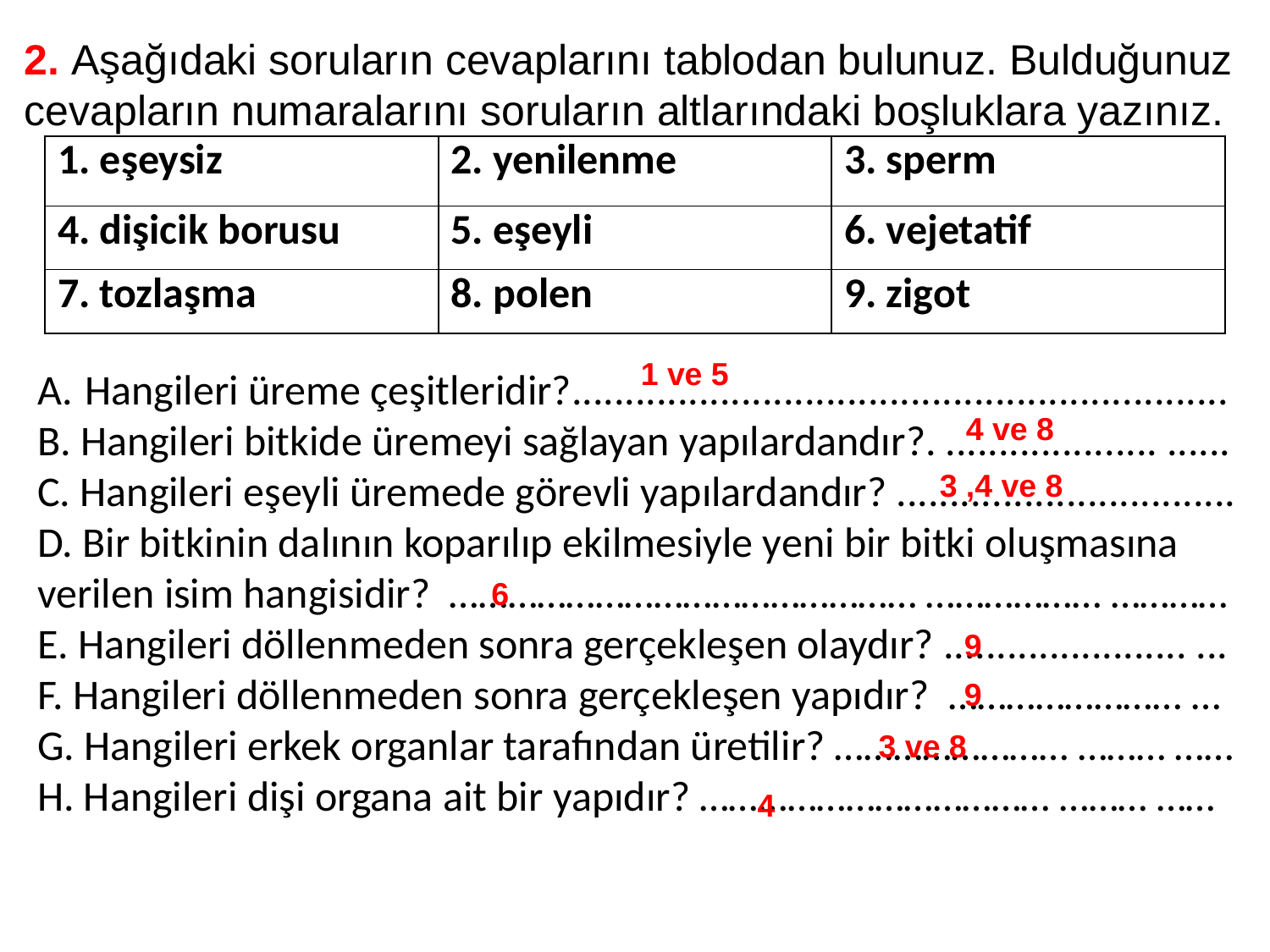

2. Aşağıdaki soruların cevaplarını tablodan bulunuz. Bulduğunuz cevapların numaralarını soruların altlarındaki boşluklara yazınız.
| 1. eşeysiz | 2. yenilenme | 3. sperm |
| --- | --- | --- |
| 4. dişicik borusu | 5. eşeyli | 6. vejetatif |
| 7. tozlaşma | 8. polen | 9. zigot |
1 ve 5
Hangileri üreme çeşitleridir?..............................................................
B. Hangileri bitkide üremeyi sağlayan yapılardandır?. .................... ...... C. Hangileri eşeyli üremede görevli yapılardandır? ................................
D. Bir bitkinin dalının koparılıp ekilmesiyle yeni bir bitki oluşmasına verilen isim hangisidir?  ………………………………………… ……………… …………
E. Hangileri döllenmeden sonra gerçekleşen olaydır? ....................... ...
F. Hangileri döllenmeden sonra gerçekleşen yapıdır?  …………………… …
G. Hangileri erkek organlar tarafından üretilir? …………………… ……… …… H. Hangileri dişi organa ait bir yapıdır? ……………………………… ……… ……
4 ve 8
3 ,4 ve 8
6
9
9
3 ve 8
4